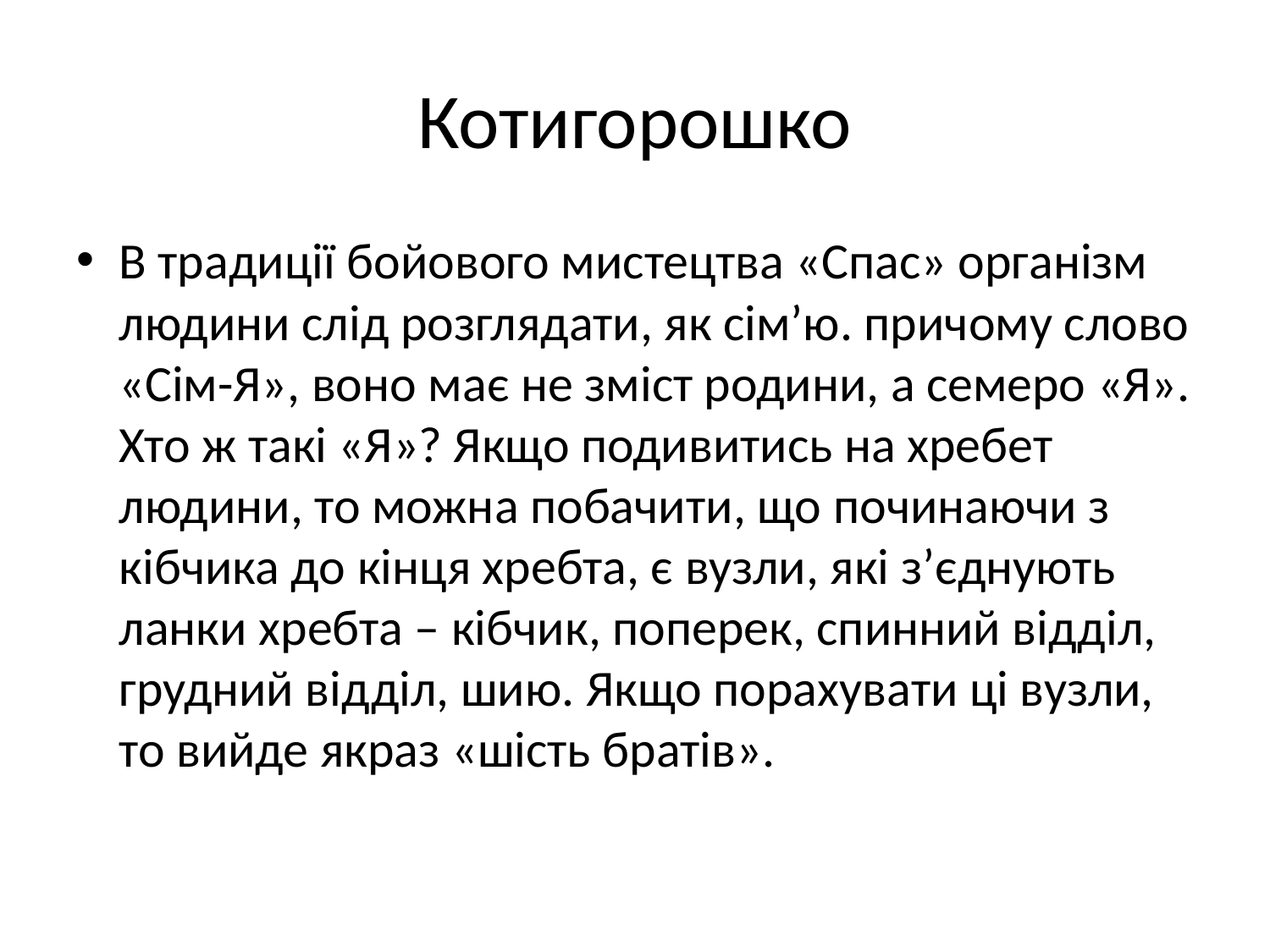

# Котигорошко
В традиції бойового мистецтва «Спас» організм людини слід розглядати, як сім’ю. причому слово «Сім-Я», воно має не зміст родини, а семеро «Я». Хто ж такі «Я»? Якщо подивитись на хребет людини, то можна побачити, що починаючи з кібчика до кінця хребта, є вузли, які з’єднують ланки хребта – кібчик, поперек, спинний відділ, грудний відділ, шию. Якщо порахувати ці вузли, то вийде якраз «шість братів».